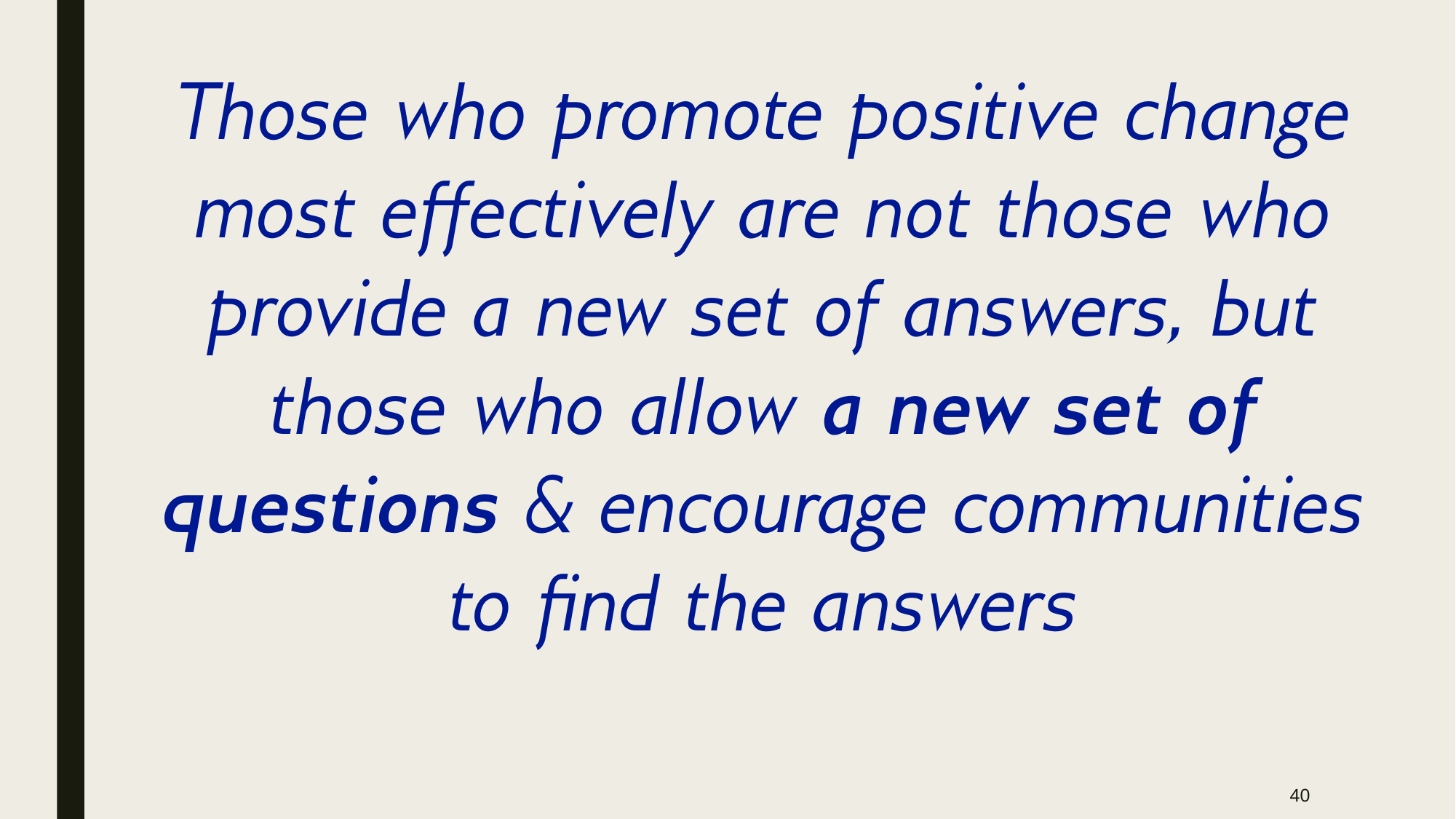

Those who promote positive change most effectively are not those who provide a new set of answers, but those who allow a new set of questions & encourage communities to find the answers
40